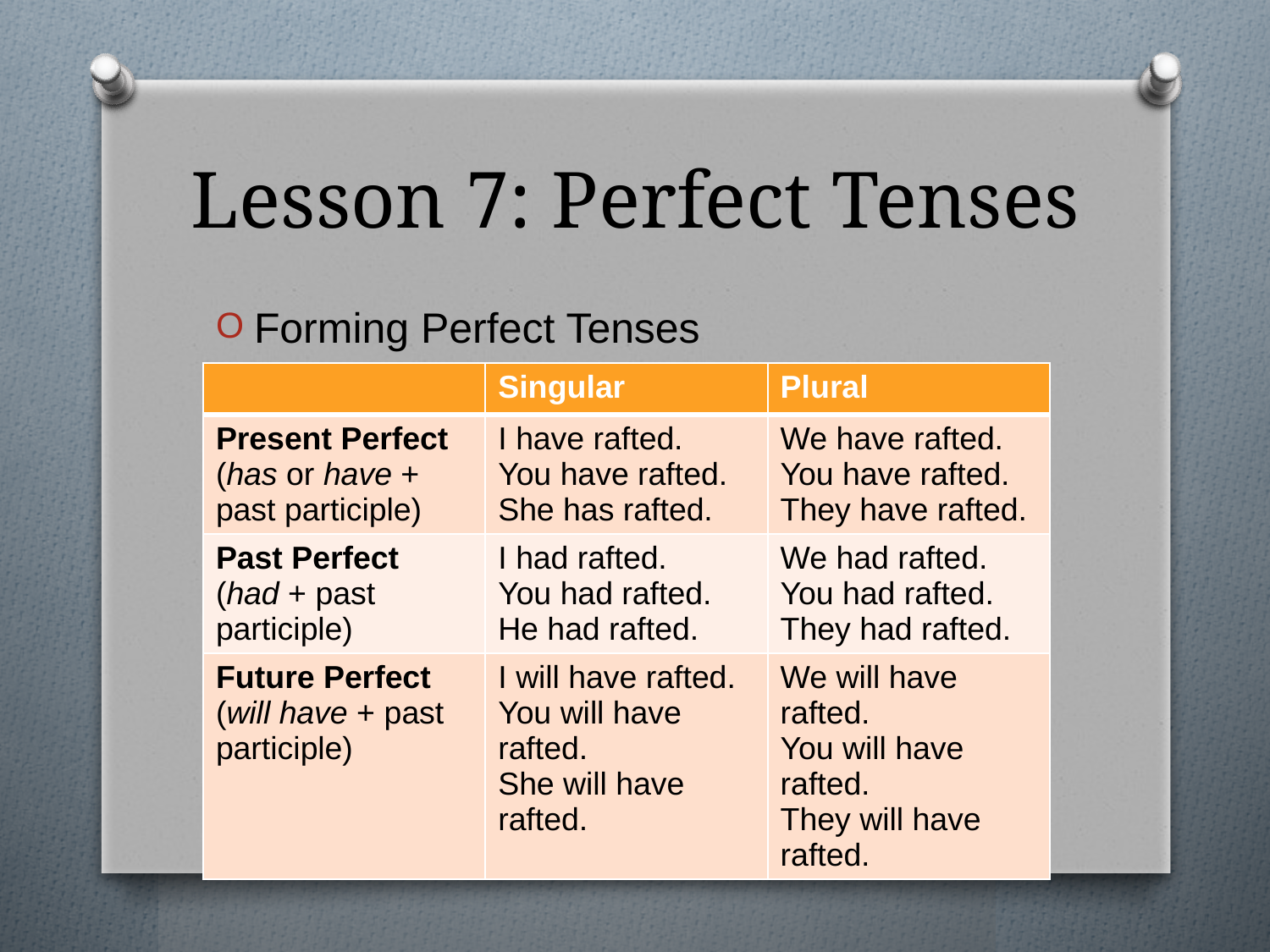

# Lesson 7: Perfect Tenses
Forming Perfect Tenses

|  | Singular | Plural |
| --- | --- | --- |
| Present Perfect (has or have + past participle) | I have rafted. You have rafted. She has rafted. | We have rafted. You have rafted. They have rafted. |
| Past Perfect (had + past participle) | I had rafted. You had rafted. He had rafted. | We had rafted. You had rafted. They had rafted. |
| Future Perfect (will have + past participle) | I will have rafted. You will have rafted. She will have rafted. | We will have rafted. You will have rafted. They will have rafted. |